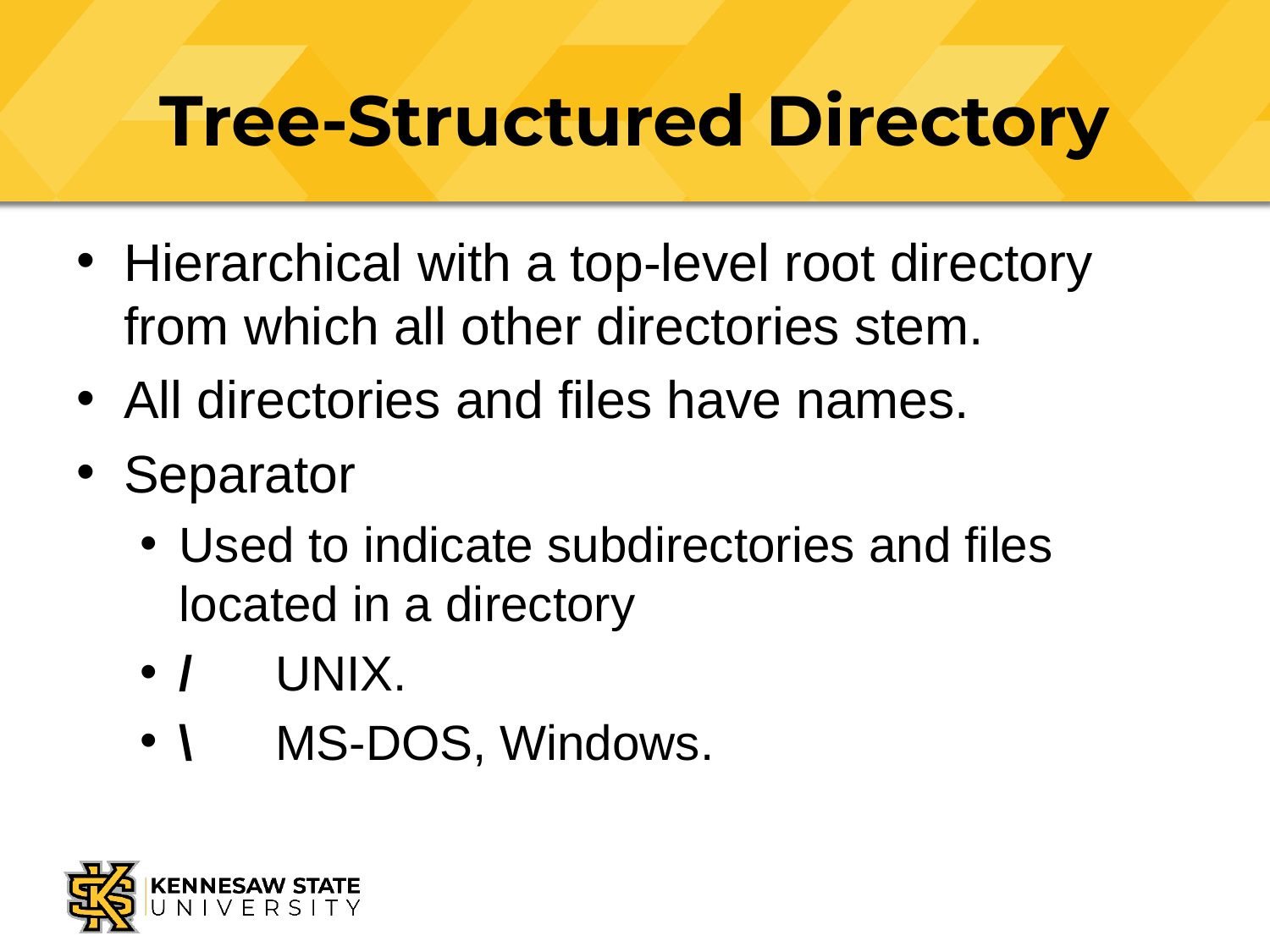

# Tree-Structured Directory
Hierarchical with a top-level root directory from which all other directories stem.
All directories and files have names.
Separator
Used to indicate subdirectories and files located in a directory
/      UNIX.
\      MS-DOS, Windows.